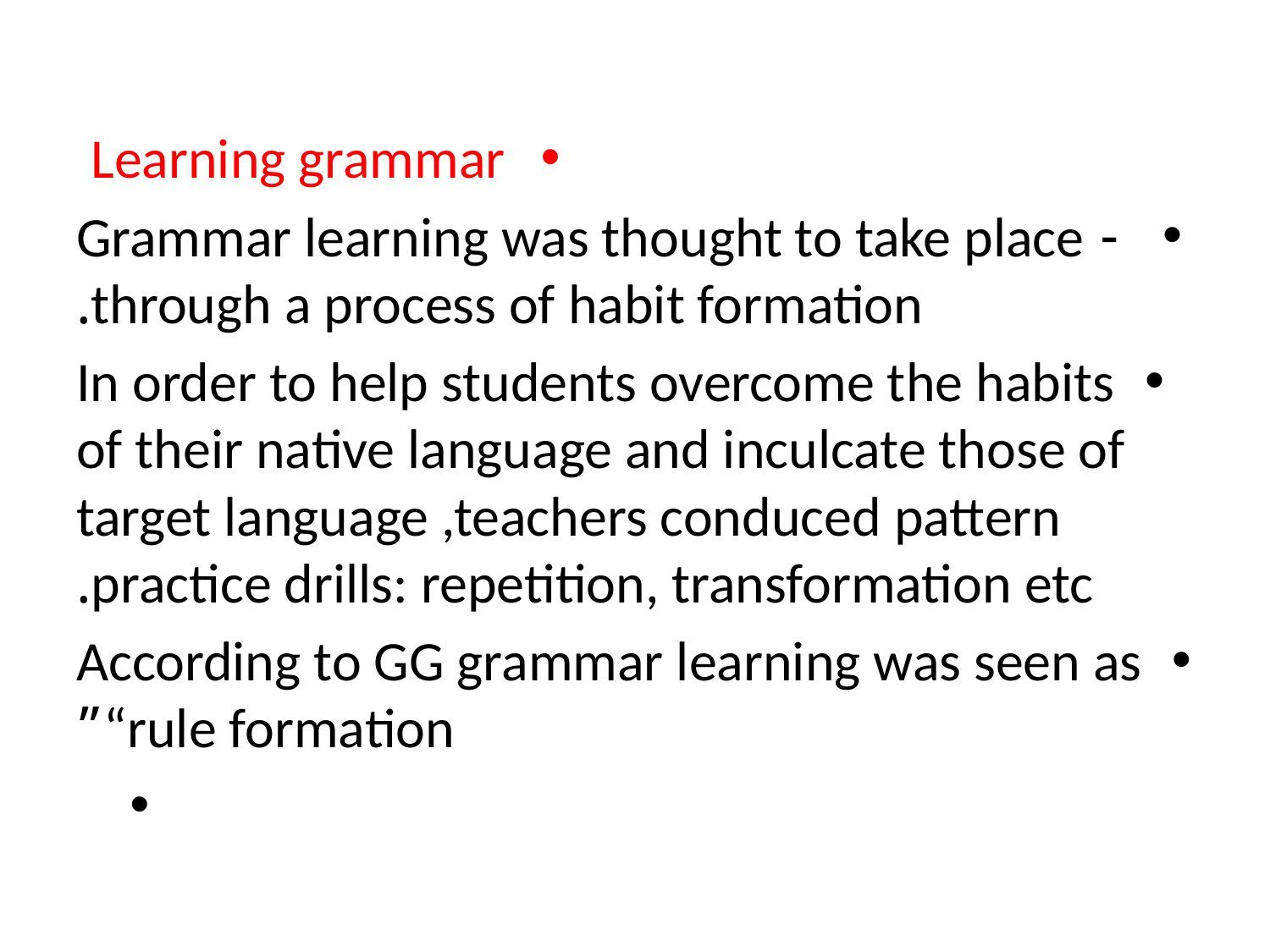

Learning grammar
 - Grammar learning was thought to take place through a process of habit formation.
In order to help students overcome the habits of their native language and inculcate those of target language ,teachers conduced pattern practice drills: repetition, transformation etc.
According to GG grammar learning was seen as “rule formation”